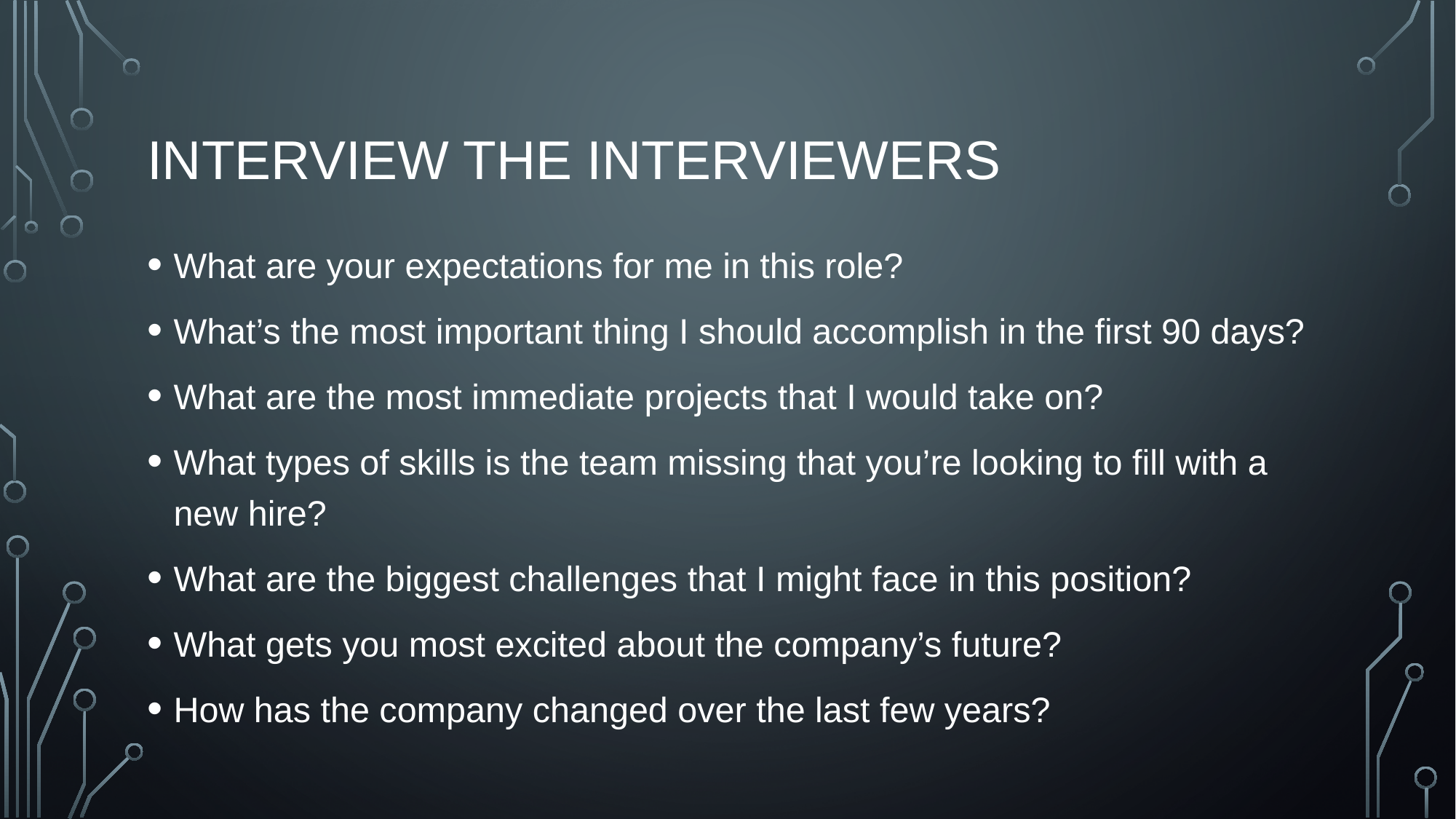

# Interview the interviewers
What are your expectations for me in this role?
What’s the most important thing I should accomplish in the first 90 days?
What are the most immediate projects that I would take on?
What types of skills is the team missing that you’re looking to fill with a new hire?
What are the biggest challenges that I might face in this position?
What gets you most excited about the company’s future?
How has the company changed over the last few years?